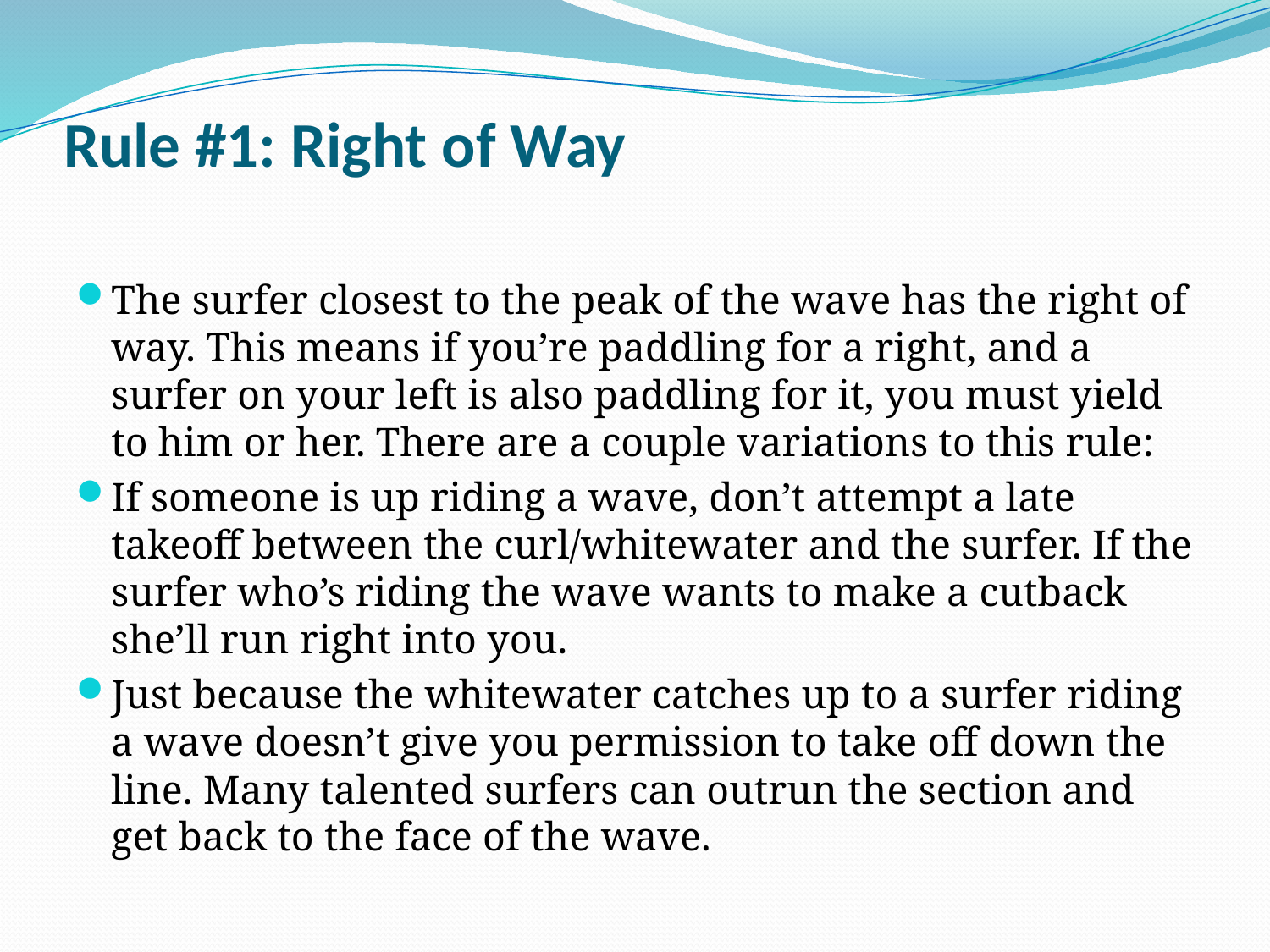

# Rule #1: Right of Way
The surfer closest to the peak of the wave has the right of way. This means if you’re paddling for a right, and a surfer on your left is also paddling for it, you must yield to him or her. There are a couple variations to this rule:
If someone is up riding a wave, don’t attempt a late takeoff between the curl/whitewater and the surfer. If the surfer who’s riding the wave wants to make a cutback she’ll run right into you.
Just because the whitewater catches up to a surfer riding a wave doesn’t give you permission to take off down the line. Many talented surfers can outrun the section and get back to the face of the wave.